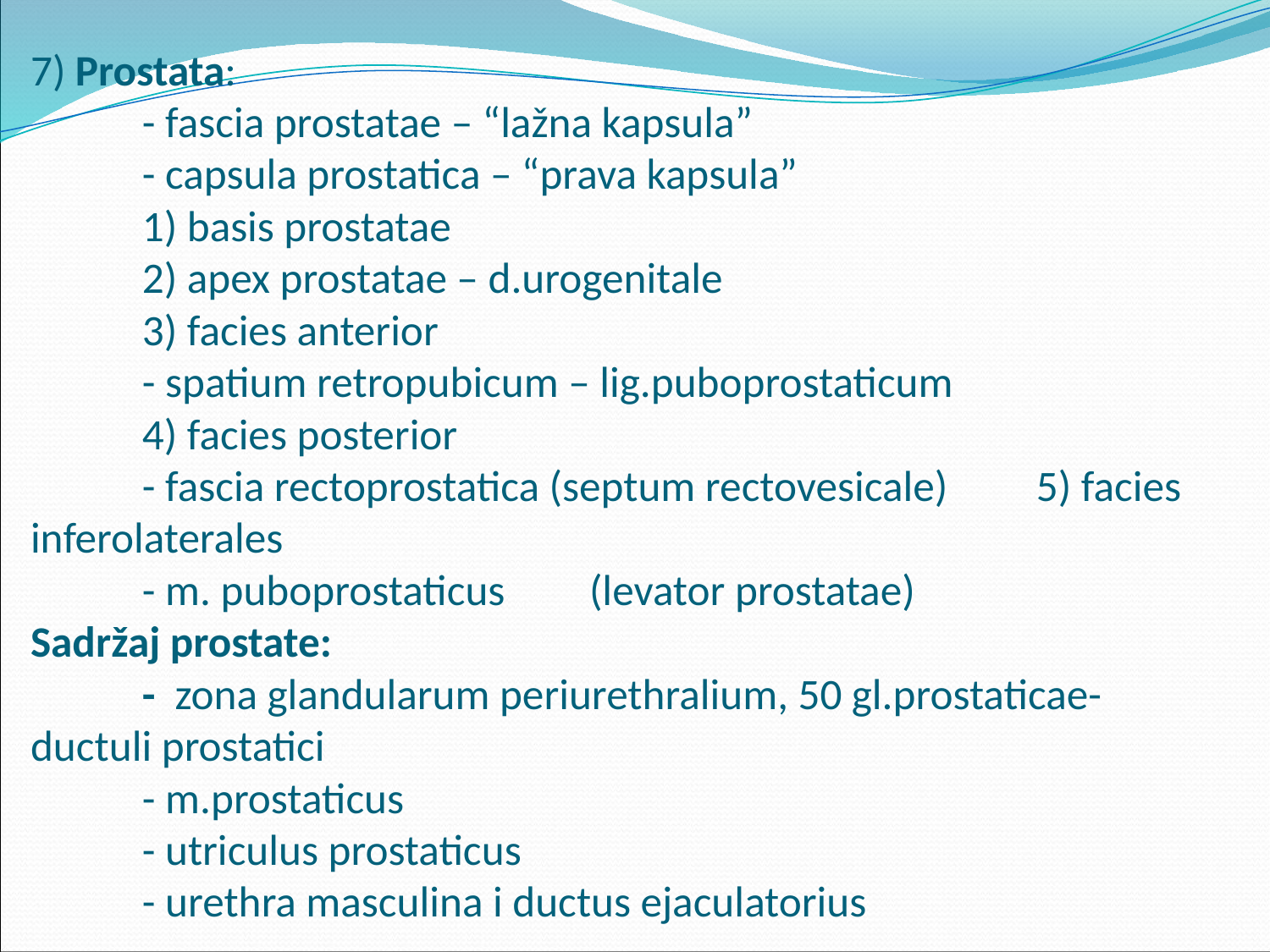

# 7) Prostata: - fascia prostatae – “lažna kapsula” - capsula prostatica – “prava kapsula” 1) basis prostatae 2) apex prostatae – d.urogenitale 3) facies anterior - spatium retropubicum – lig.puboprostaticum 4) facies posterior - fascia rectoprostatica (septum rectovesicale) 	5) facies inferolaterales - m. puboprostaticus	(levator prostatae) Sadržaj prostate: -  zona glandularum periurethralium, 50 gl.prostaticae- ductuli prostatici - m.prostaticus - utriculus prostaticus - urethra masculina i ductus ejaculatorius